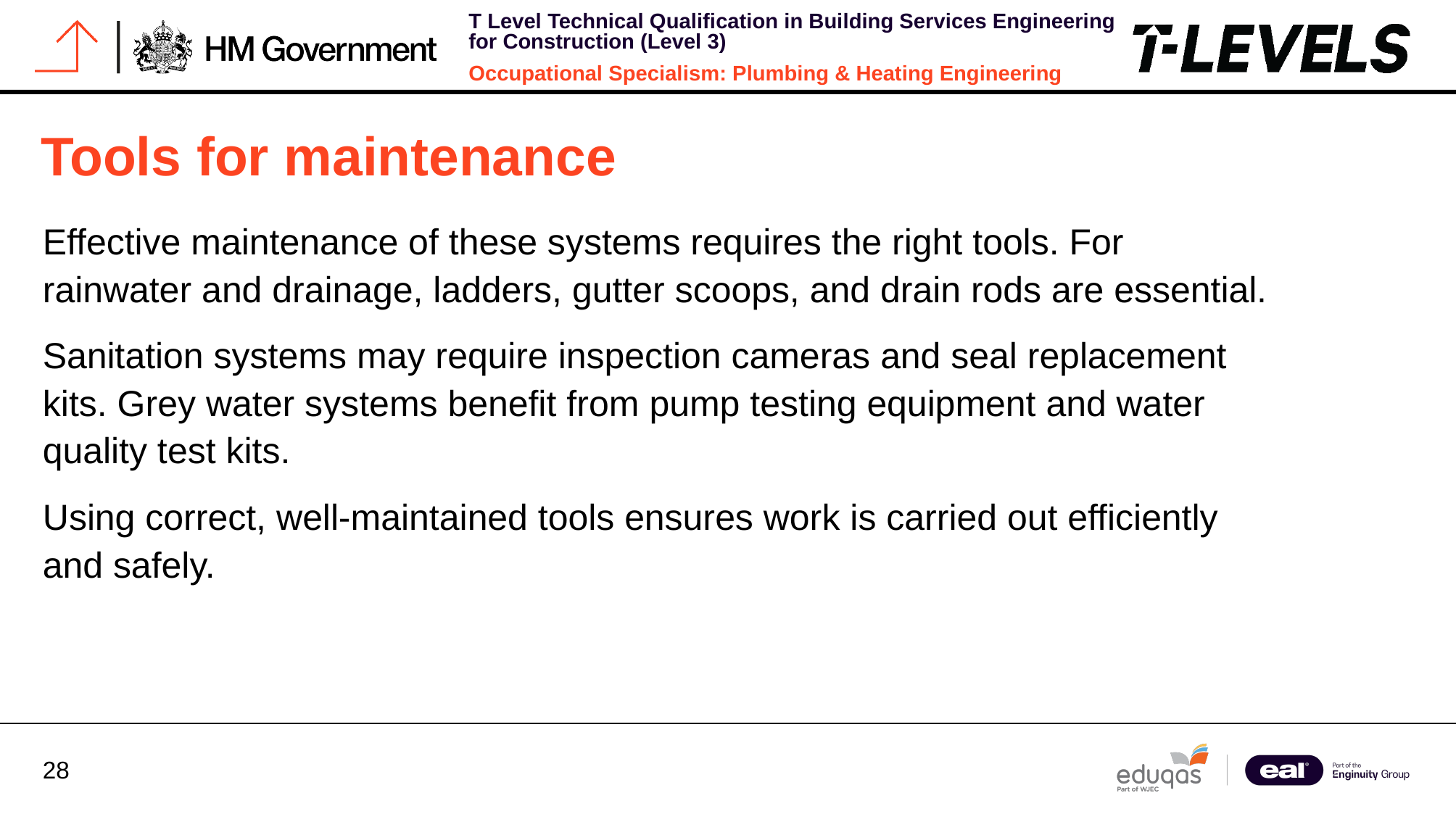

# Tools for maintenance
Effective maintenance of these systems requires the right tools. For rainwater and drainage, ladders, gutter scoops, and drain rods are essential.
Sanitation systems may require inspection cameras and seal replacement kits. Grey water systems benefit from pump testing equipment and water quality test kits.
Using correct, well-maintained tools ensures work is carried out efficiently and safely.